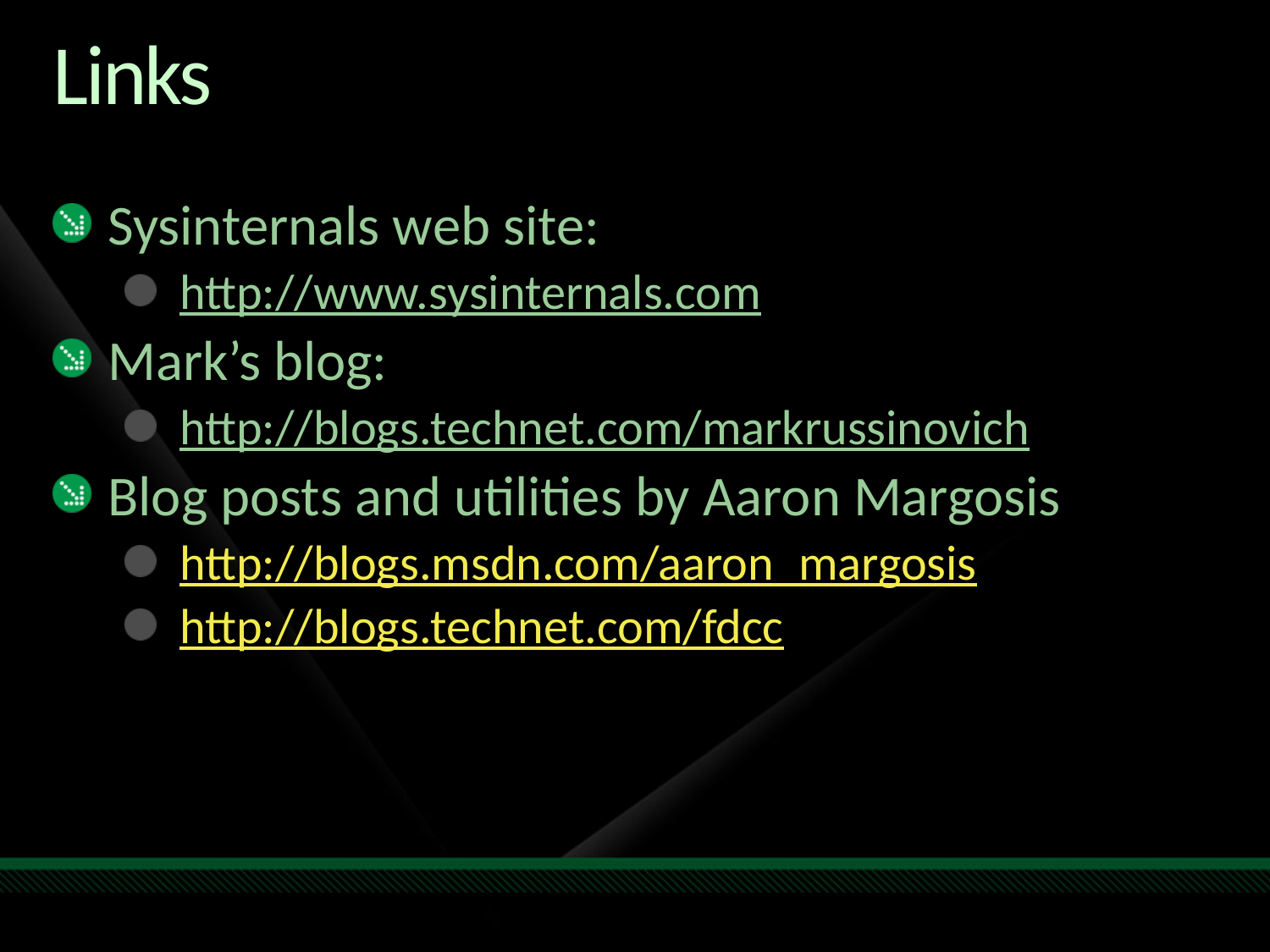

# Links
Sysinternals web site:
http://www.sysinternals.com
Mark’s blog:
http://blogs.technet.com/markrussinovich
Blog posts and utilities by Aaron Margosis
http://blogs.msdn.com/aaron_margosis
http://blogs.technet.com/fdcc